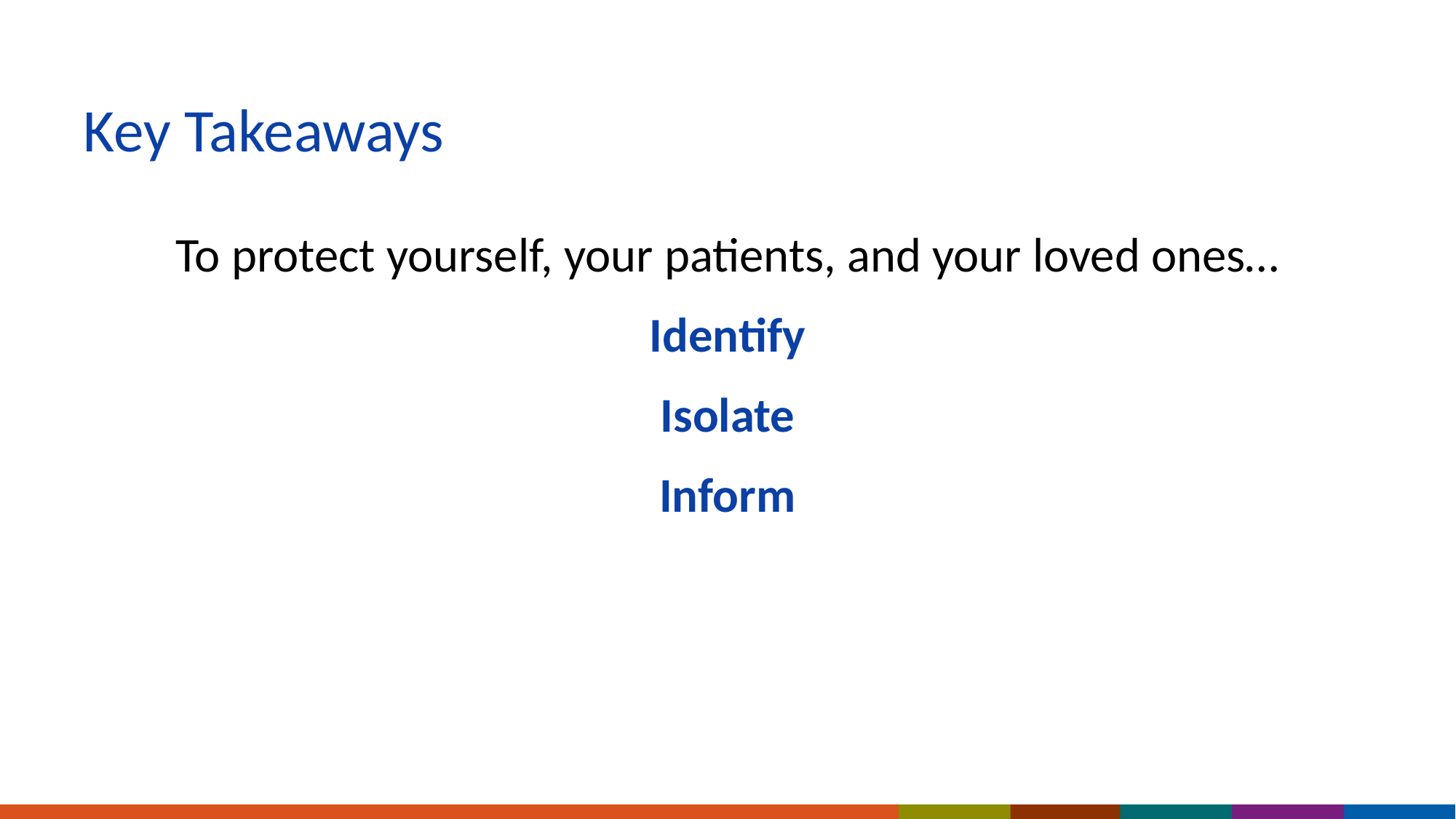

# Key Takeaways
To protect yourself, your patients, and your loved ones…
Identify
Isolate
Inform